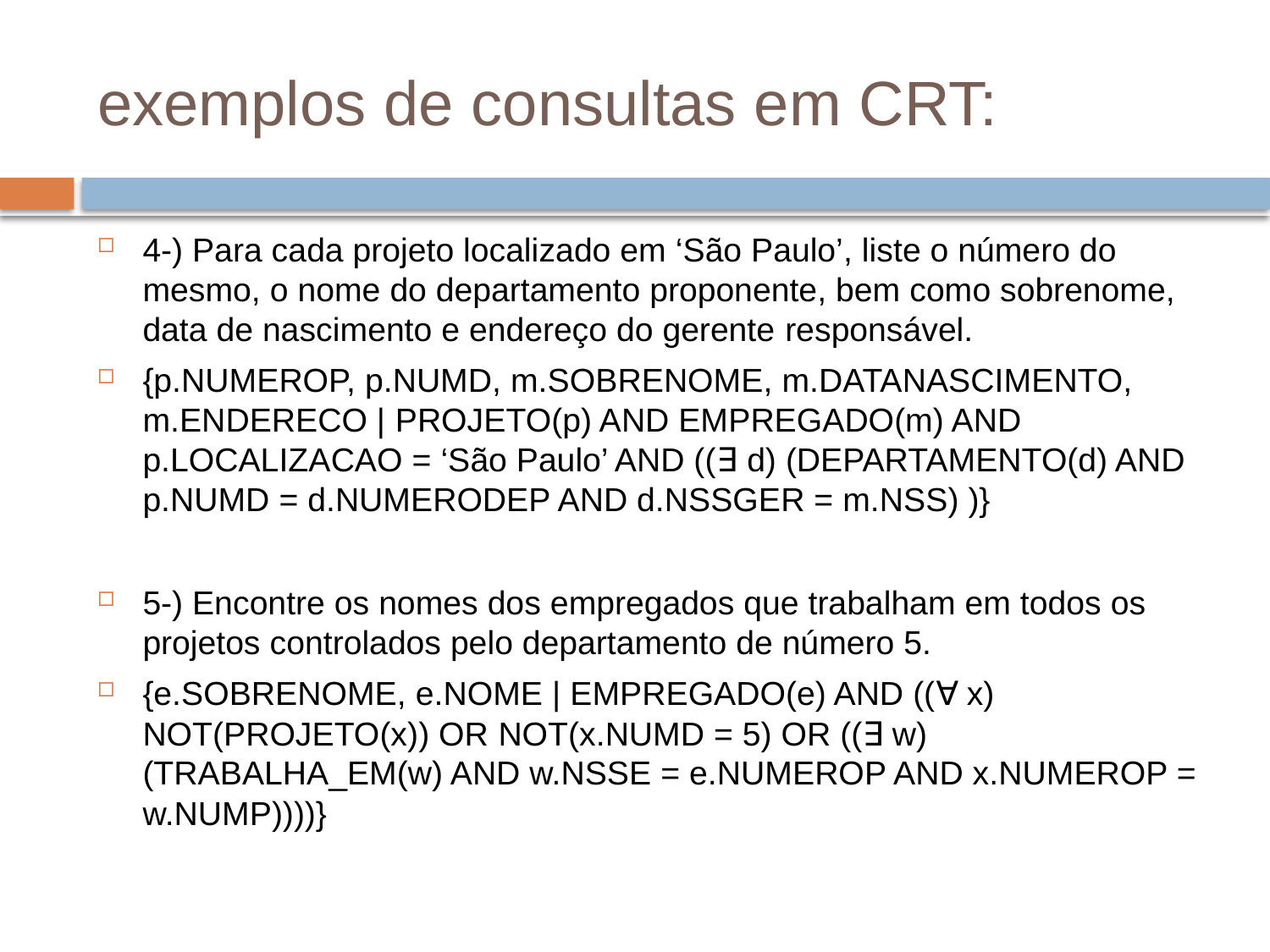

# exemplos de consultas em CRT:
4-) Para cada projeto localizado em ‘São Paulo’, liste o número do mesmo, o nome do departamento proponente, bem como sobrenome, data de nascimento e endereço do gerente responsável.
{p.NUMEROP, p.NUMD, m.SOBRENOME, m.DATANASCIMENTO, m.ENDERECO | PROJETO(p) AND EMPREGADO(m) AND p.LOCALIZACAO = ‘São Paulo’ AND ((∃ d) (DEPARTAMENTO(d) AND p.NUMD = d.NUMERODEP AND d.NSSGER = m.NSS) )}

5-) Encontre os nomes dos empregados que trabalham em todos os projetos controlados pelo departamento de número 5.
{e.SOBRENOME, e.NOME | EMPREGADO(e) AND ((∀ x) NOT(PROJETO(x)) OR NOT(x.NUMD = 5) OR ((∃ w) (TRABALHA_EM(w) AND w.NSSE = e.NUMEROP AND x.NUMEROP = w.NUMP))))}